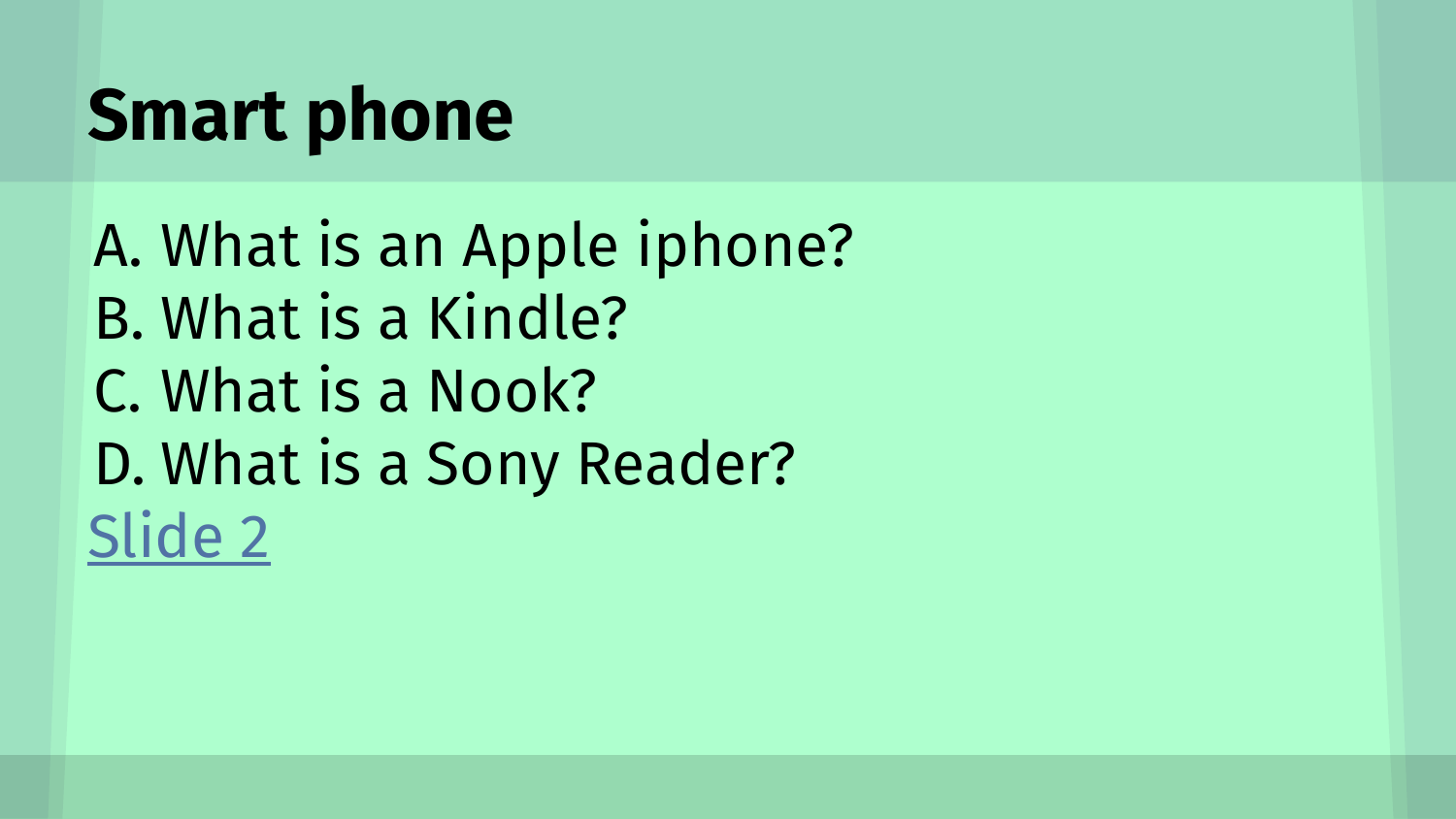

# Smart phone
What is an Apple iphone?
What is a Kindle?
What is a Nook?
What is a Sony Reader?
Slide 2